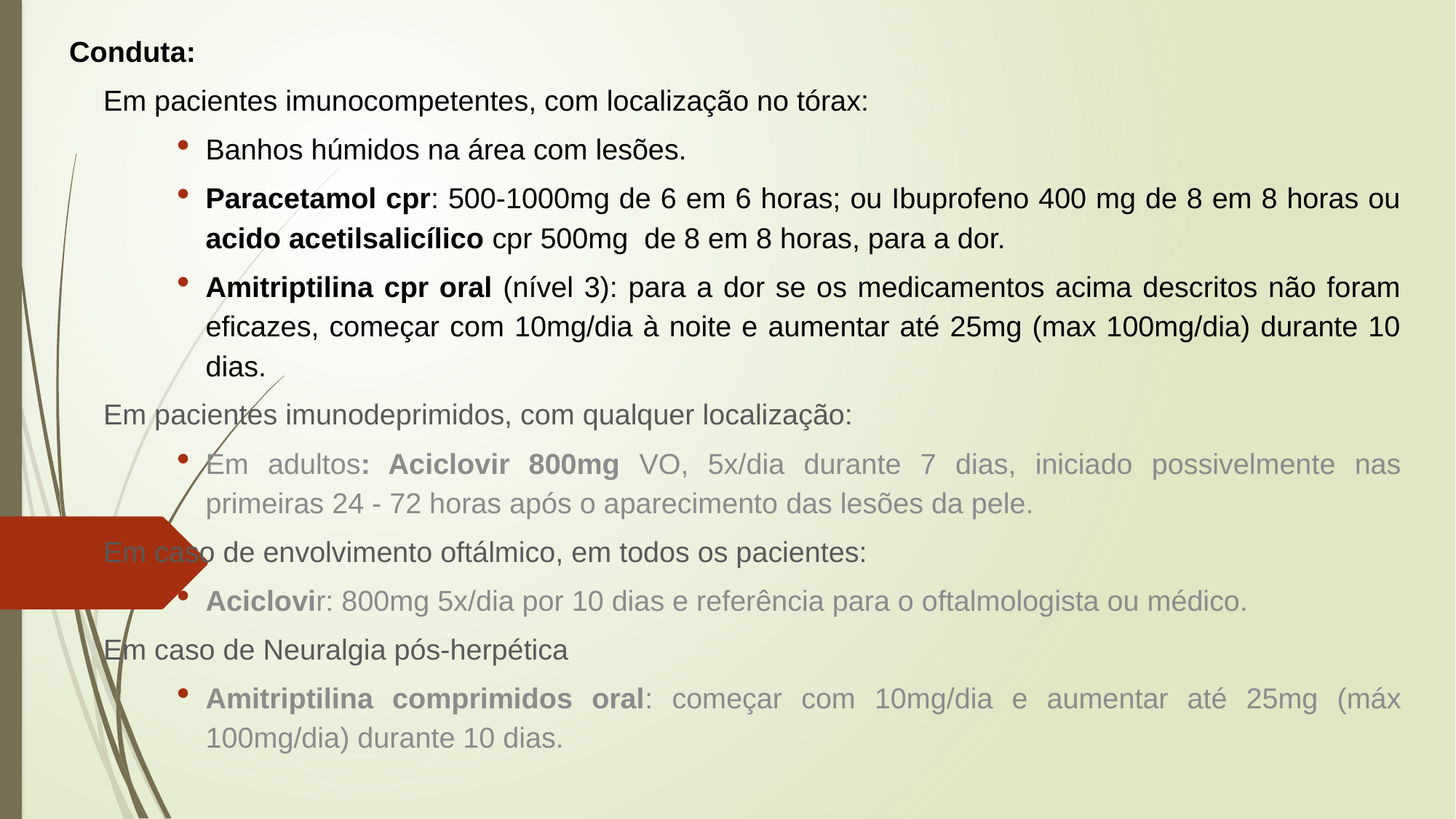

Conduta:
Em pacientes imunocompetentes, com localização no tórax:
Banhos húmidos na área com lesões.
Paracetamol cpr: 500-1000mg de 6 em 6 horas; ou Ibuprofeno 400 mg de 8 em 8 horas ou acido acetilsalicílico cpr 500mg  de 8 em 8 horas, para a dor.
Amitriptilina cpr oral (nível 3): para a dor se os medicamentos acima descritos não foram eficazes, começar com 10mg/dia à noite e aumentar até 25mg (max 100mg/dia) durante 10 dias.
Em pacientes imunodeprimidos, com qualquer localização:
Em adultos: Aciclovir 800mg VO, 5x/dia durante 7 dias, iniciado possivelmente nas primeiras 24 - 72 horas após o aparecimento das lesões da pele.
Em caso de envolvimento oftálmico, em todos os pacientes:
Aciclovir: 800mg 5x/dia por 10 dias e referência para o oftalmologista ou médico.
Em caso de Neuralgia pós-herpética
Amitriptilina comprimidos oral: começar com 10mg/dia e aumentar até 25mg (máx 100mg/dia) durante 10 dias.